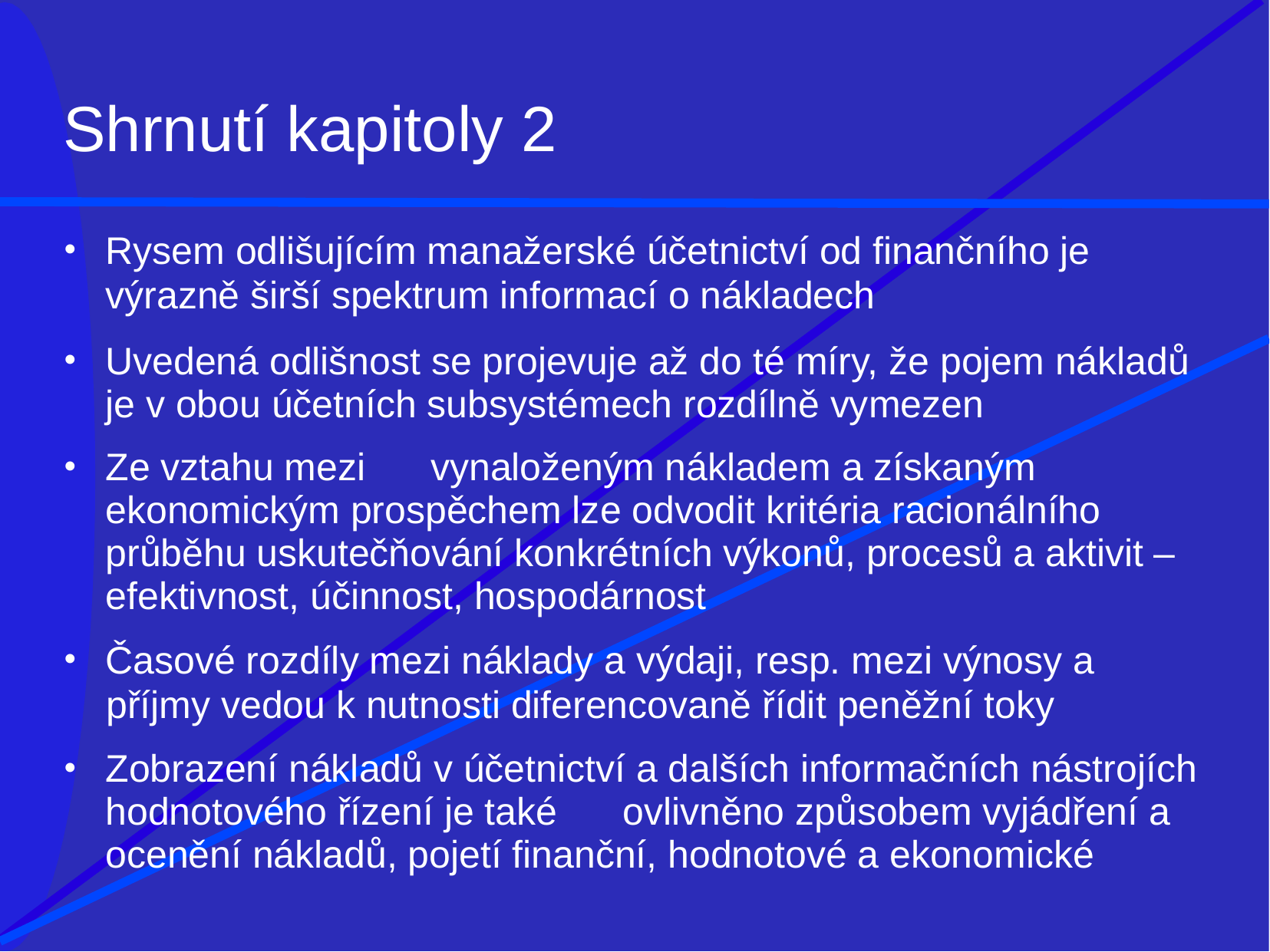

# Shrnutí kapitoly 2
Rysem odlišujícím manažerské účetnictví od finančního je
výrazně širší spektrum informací o nákladech
Uvedená odlišnost se projevuje až do té míry, že pojem nákladů je v obou účetních subsystémech rozdílně vymezen
Ze vztahu mezi	vynaloženým nákladem a získaným ekonomickým prospěchem lze odvodit kritéria racionálního průběhu uskutečňování konkrétních výkonů, procesů a aktivit – efektivnost, účinnost, hospodárnost
Časové rozdíly mezi náklady a výdaji, resp. mezi výnosy a
příjmy vedou k nutnosti diferencovaně řídit peněžní toky
Zobrazení nákladů v účetnictví a dalších informačních nástrojích hodnotového řízení je také	ovlivněno způsobem vyjádření a ocenění nákladů, pojetí finanční, hodnotové a ekonomické